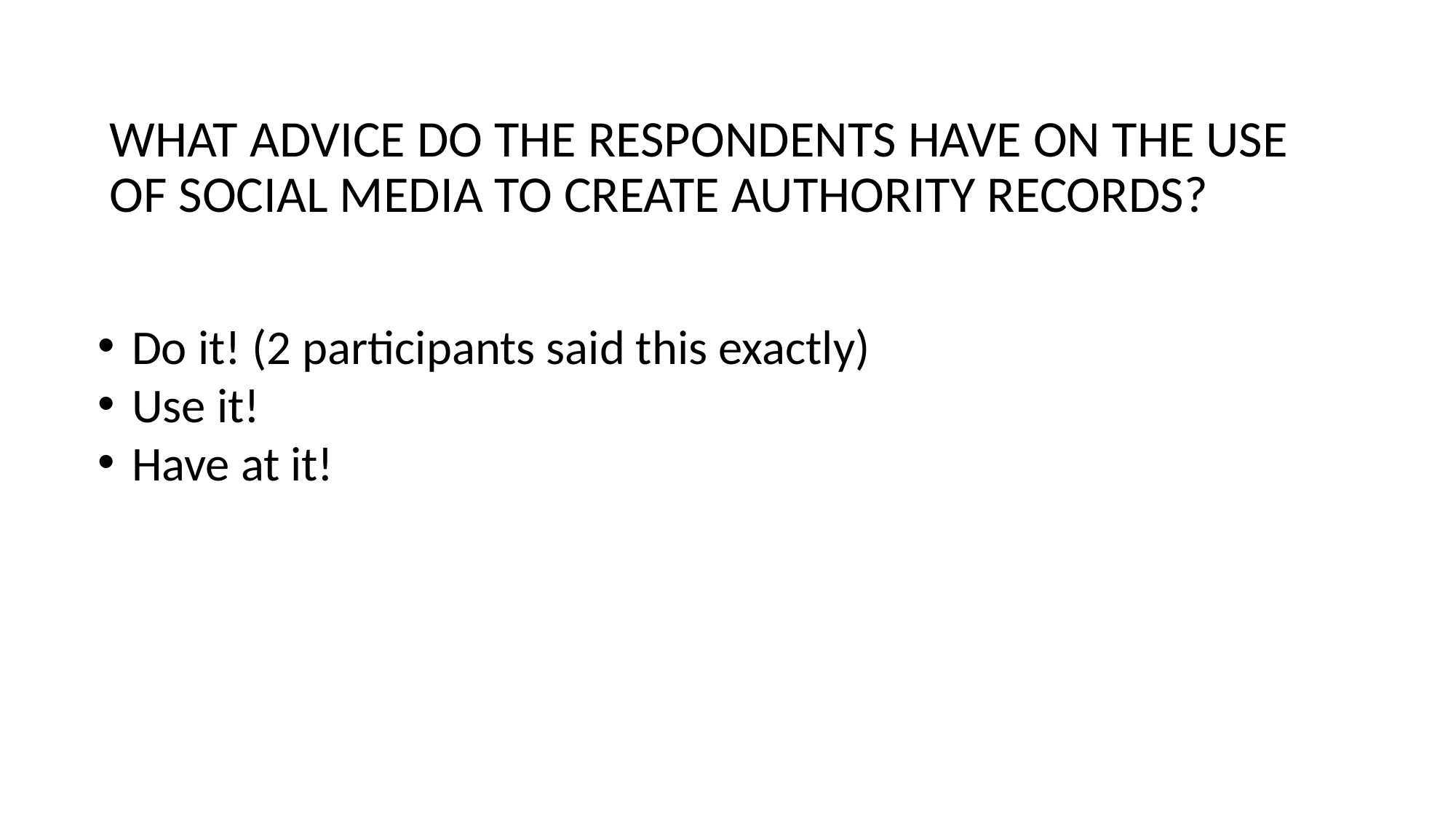

# WHAT ADVICE DO THE RESPONDENTS HAVE ON THE USE OF SOCIAL MEDIA TO CREATE AUTHORITY RECORDS?
Do it! (2 participants said this exactly)
Use it!
Have at it!